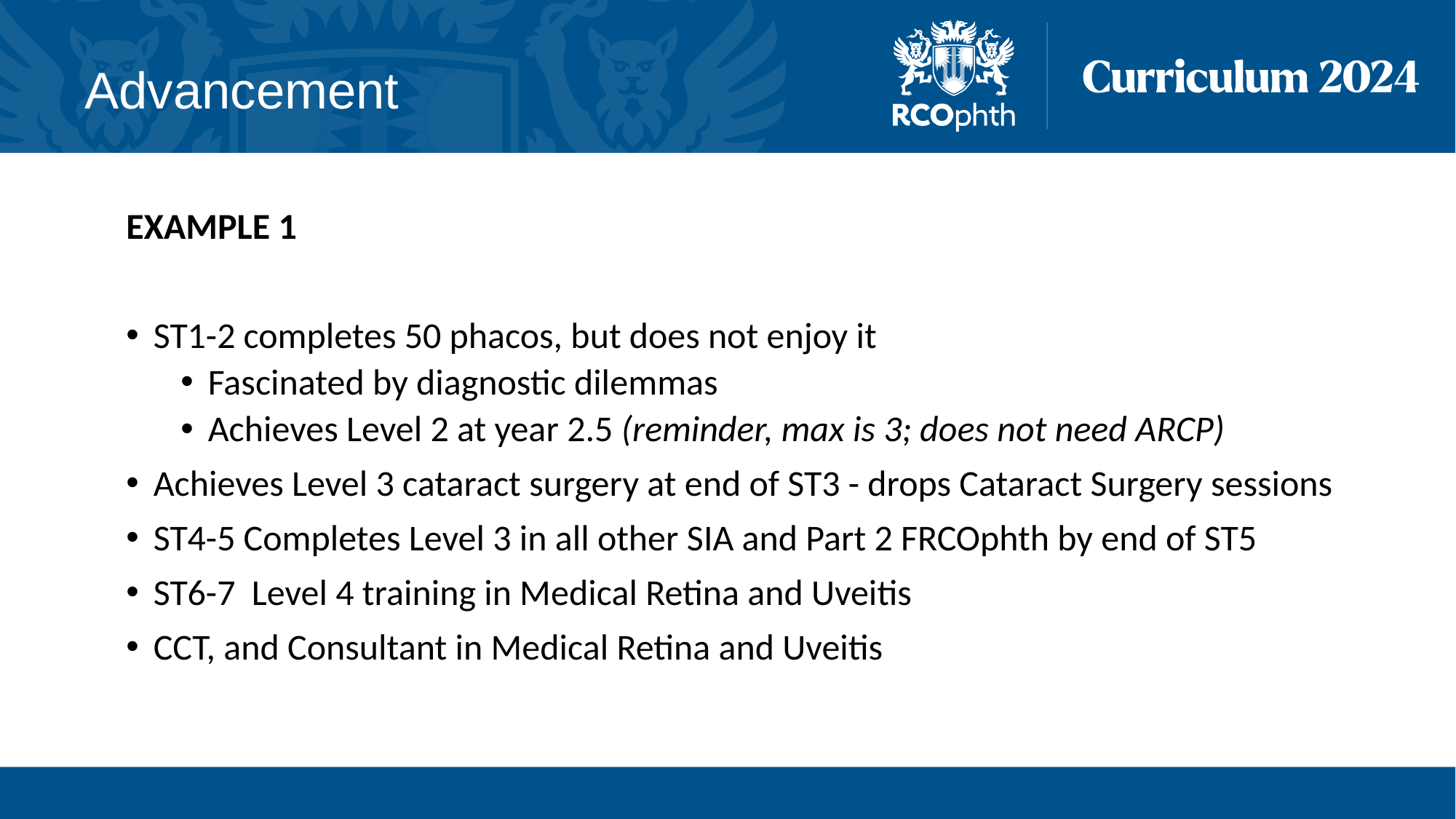

# Advancement
EXAMPLE 1

ST1-2 completes 50 phacos, but does not enjoy it
Fascinated by diagnostic dilemmas
Achieves Level 2 at year 2.5 (reminder, max is 3; does not need ARCP)
Achieves Level 3 cataract surgery at end of ST3 - drops Cataract Surgery sessions
ST4-5 Completes Level 3 in all other SIA and Part 2 FRCOphth by end of ST5
ST6-7  Level 4 training in Medical Retina and Uveitis
CCT, and Consultant in Medical Retina and Uveitis